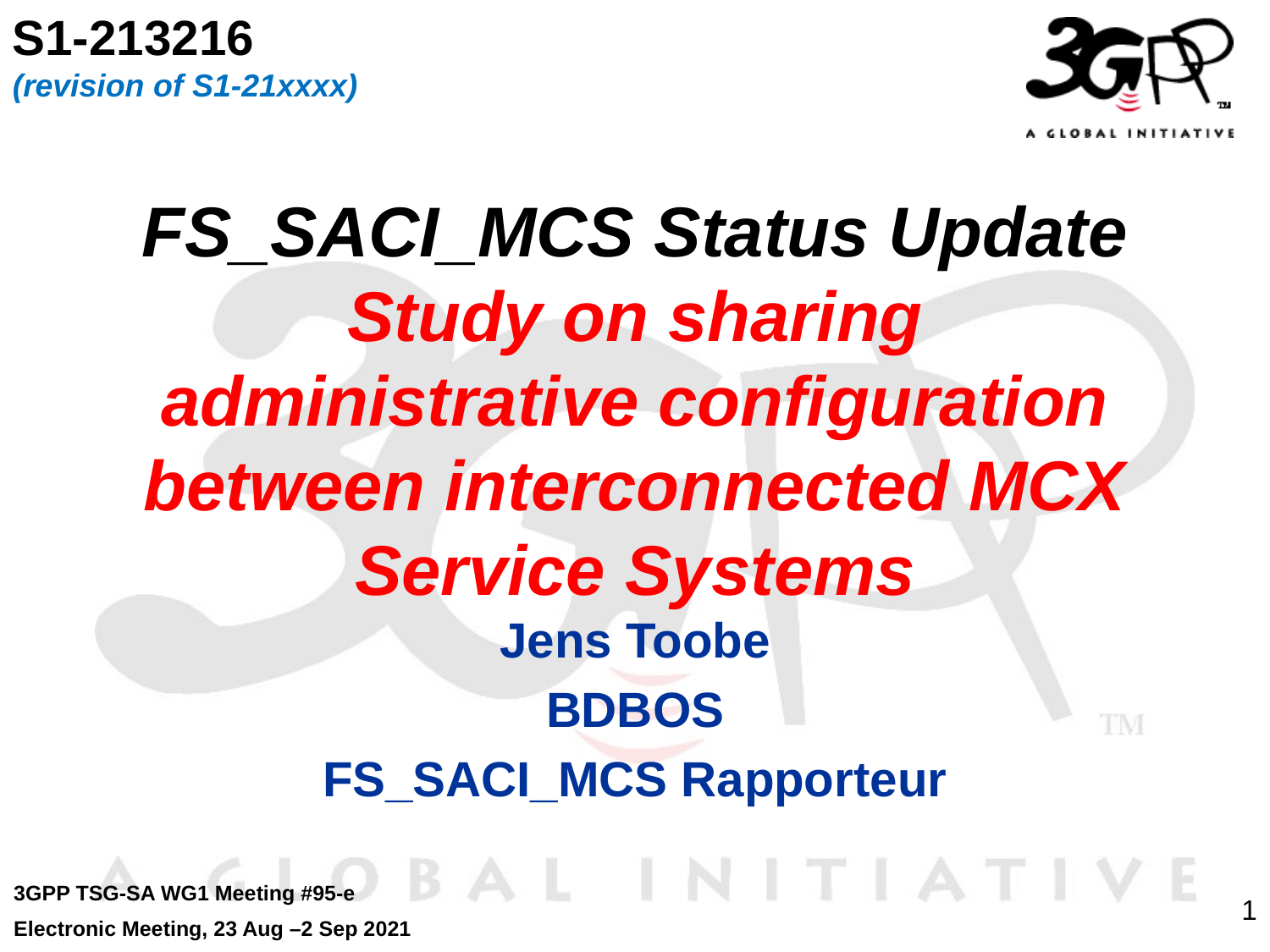

S1-213216
(revision of S1-21xxxx)
# FS_SACI_MCS Status Update Study on sharing administrative configuration between interconnected MCX Service Systems
Jens Toobe
BDBOS
FS_SACI_MCS Rapporteur
3GPP TSG-SA WG1 Meeting #95-e
Electronic Meeting, 23 Aug –2 Sep 2021
1